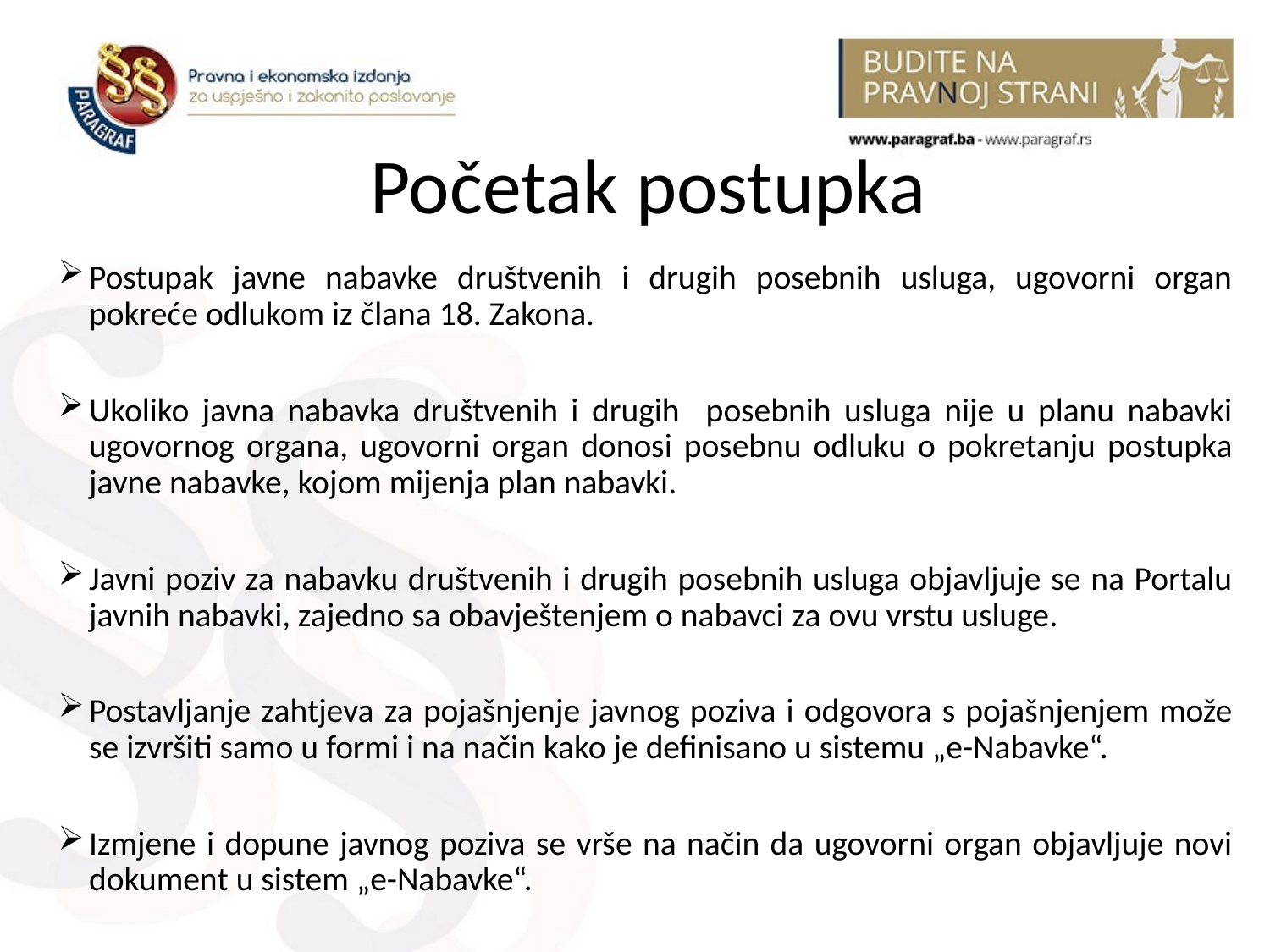

# Početak postupka
Postupak javne nabavke društvenih i drugih posebnih usluga, ugovorni organ pokreće odlukom iz člana 18. Zakona.

Ukoliko javna nabavka društvenih i drugih  posebnih usluga nije u planu nabavki ugovornog organa, ugovorni organ donosi posebnu odluku o pokretanju postupka javne nabavke, kojom mijenja plan nabavki.

Javni poziv za nabavku društvenih i drugih posebnih usluga objavljuje se na Portalu javnih nabavki, zajedno sa obavještenjem o nabavci za ovu vrstu usluge.

Postavljanje zahtjeva za pojašnjenje javnog poziva i odgovora s pojašnjenjem može se izvršiti samo u formi i na način kako je definisano u sistemu „e-Nabavke“.

Izmjene i dopune javnog poziva se vrše na način da ugovorni organ objavljuje novi dokument u sistem „e-Nabavke“.